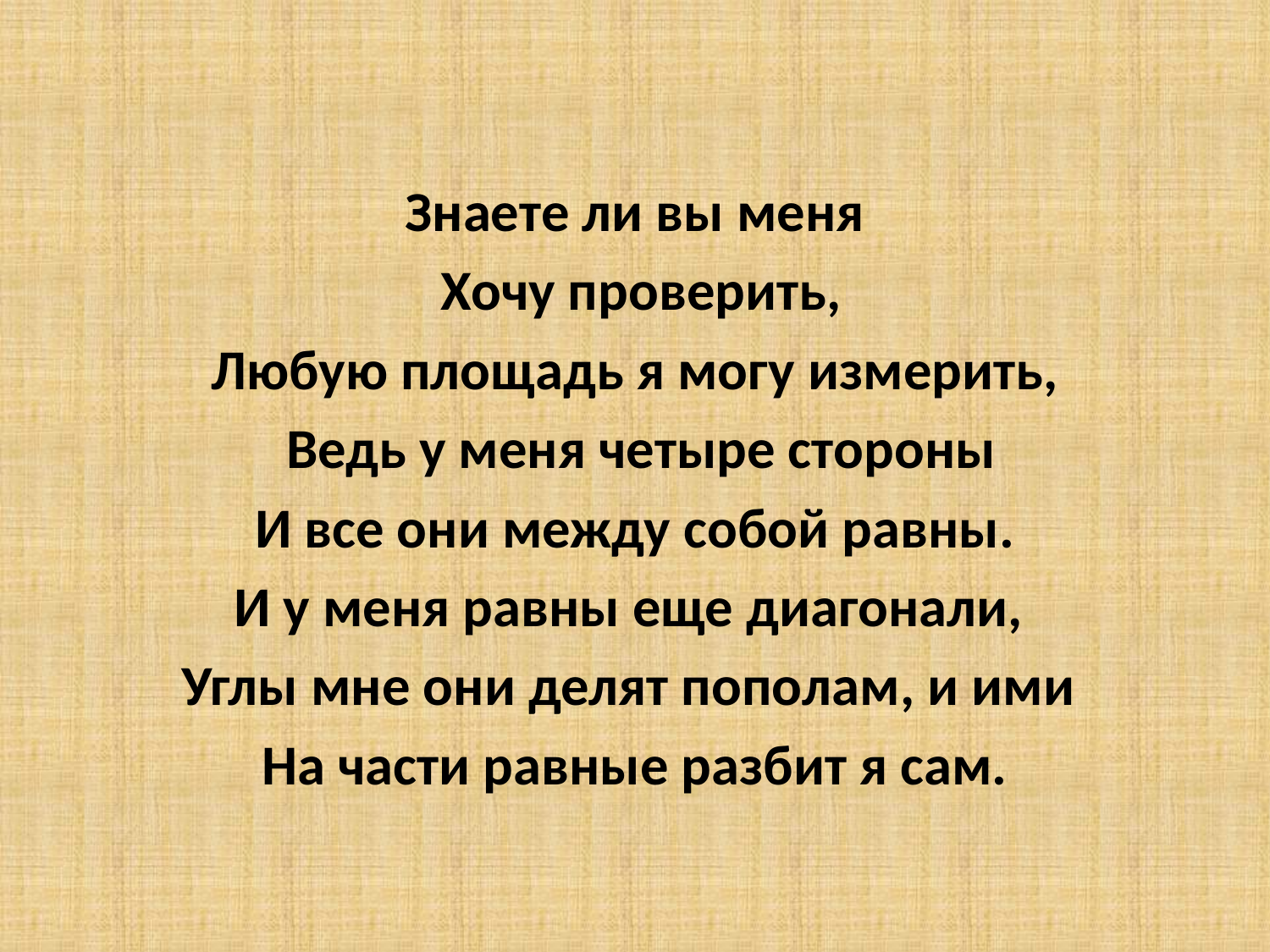

#
Знаете ли вы меня
 Хочу проверить,
Любую площадь я могу измерить,
 Ведь у меня четыре стороны
И все они между собой равны.
И у меня равны еще диагонали,
Углы мне они делят пополам, и ими
На части равные разбит я сам.